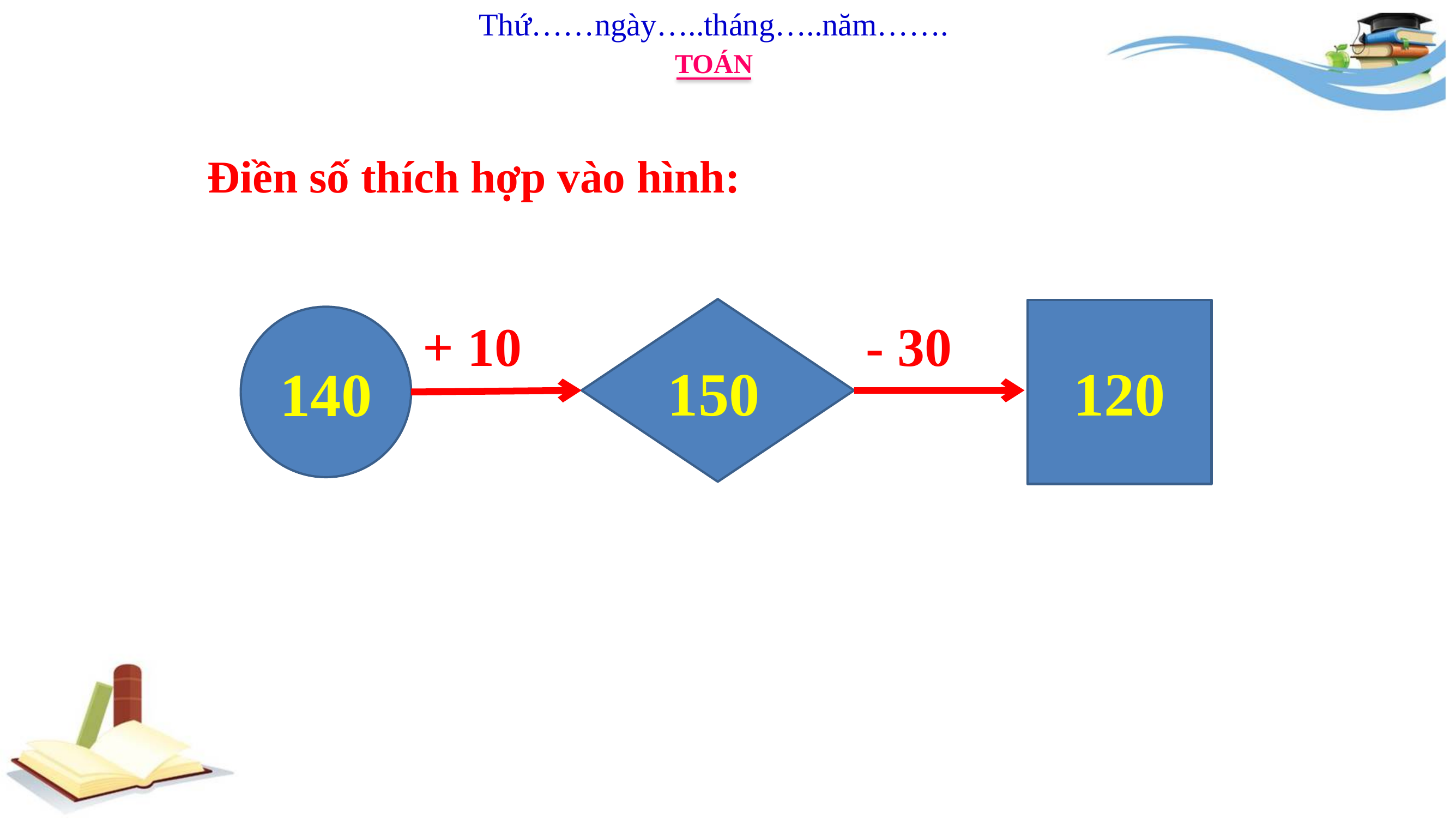

Thứ……ngày…..tháng…..năm…….
TOÁN
Điền số thích hợp vào hình:

140
+ 10
- 30
150
120